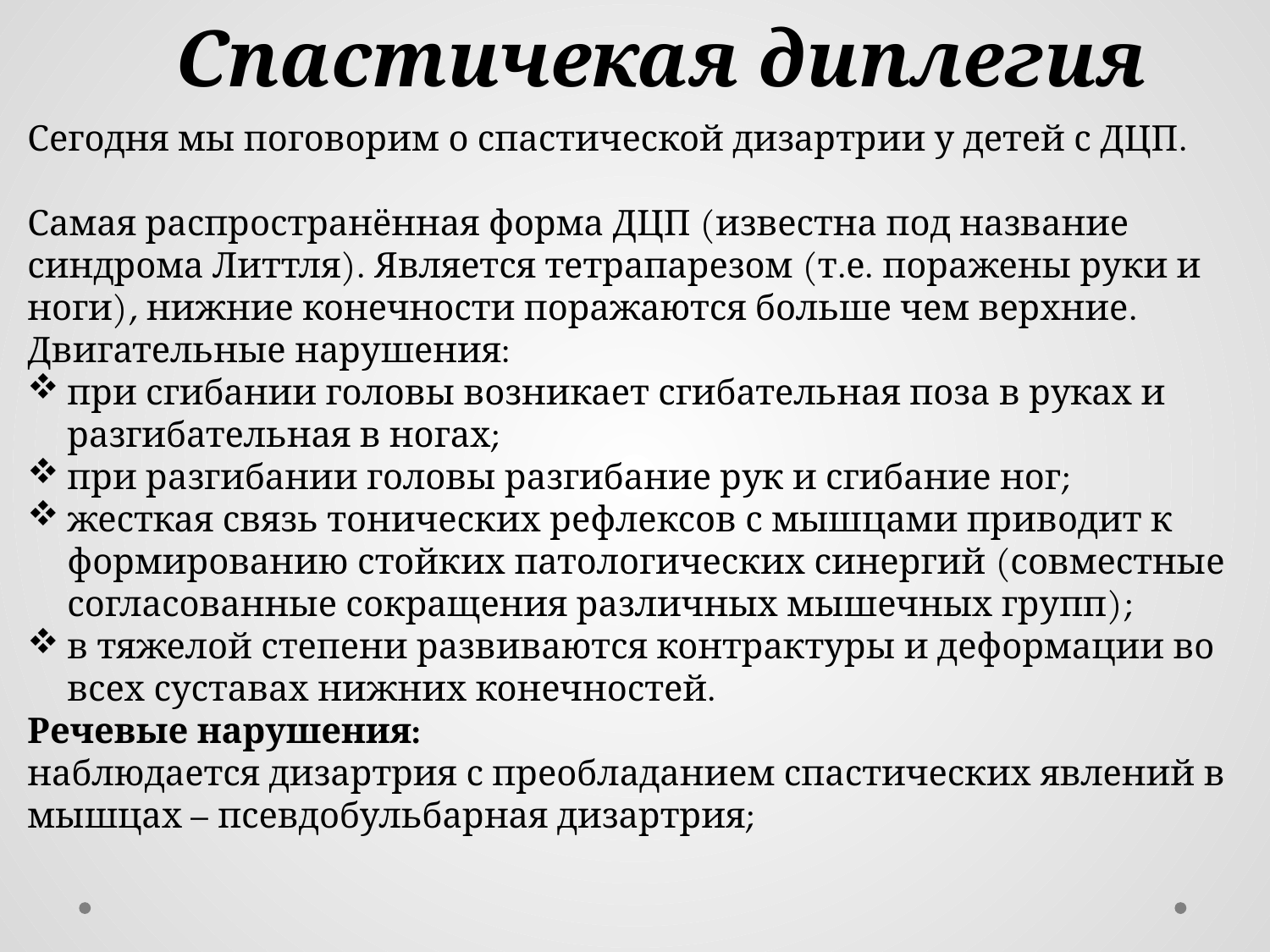

Спастичекая диплегия
Сегодня мы поговорим о спастической дизартрии у детей с ДЦП.

Самая распространённая форма ДЦП (известна под название синдрома Литтля). Является тетрапарезом (т.е. поражены руки и ноги), нижние конечности поражаются больше чем верхние.
Двигательные нарушения:
при сгибании головы возникает сгибательная поза в руках и разгибательная в ногах;
при разгибании головы разгибание рук и сгибание ног;
жесткая связь тонических рефлексов с мышцами приводит к формированию стойких патологических синергий (совместные согласованные сокращения различных мышечных групп);
в тяжелой степени развиваются контрактуры и деформации во всех суставах нижних конечностей.
Речевые нарушения:
наблюдается дизартрия с преобладанием спастических явлений в мышцах – псевдобульбарная дизартрия;